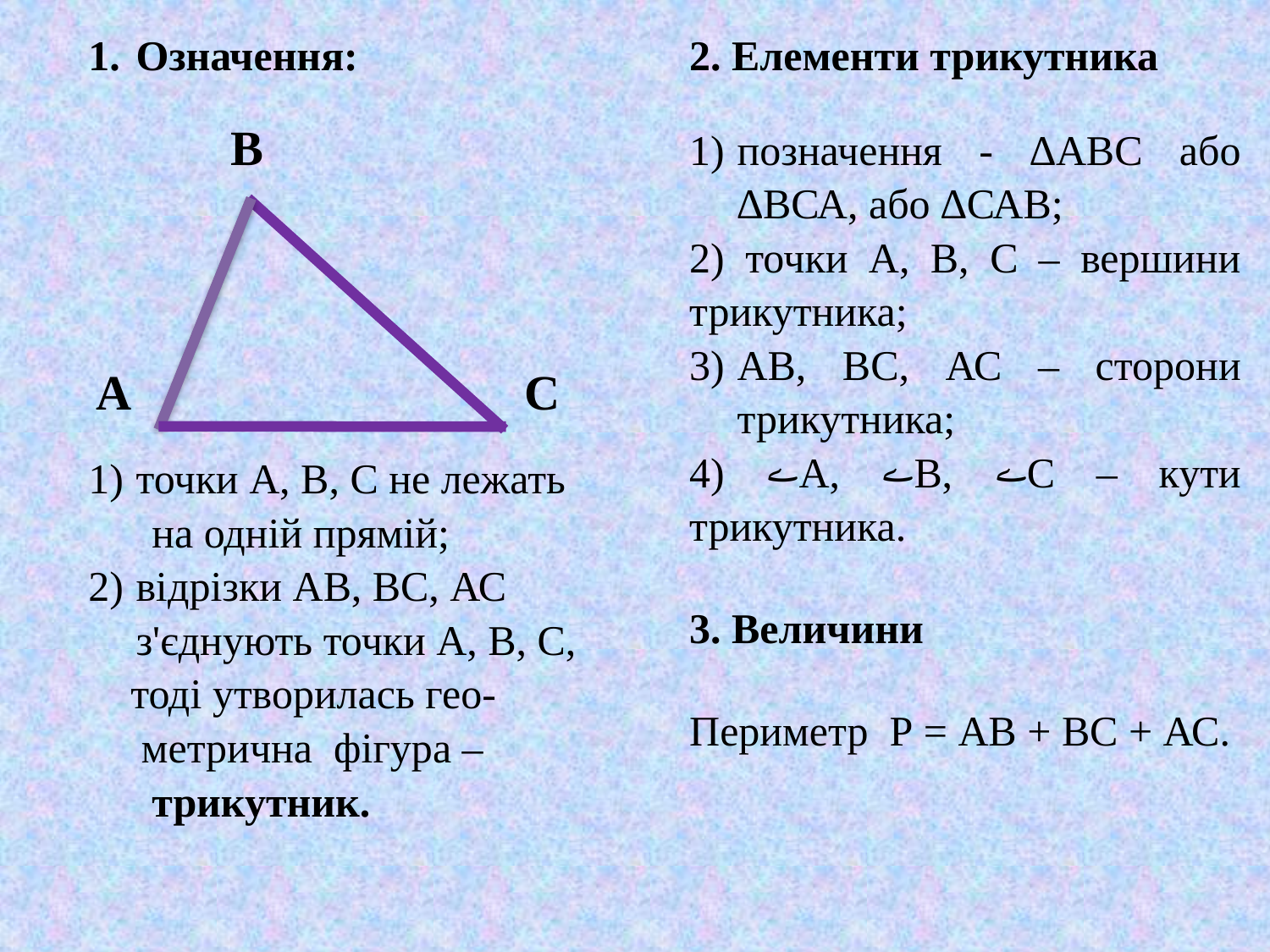

| Означення: В А С точки А, В, С не лежать на одній прямій; відрізки АВ, ВС, АС з'єднують точки А, В, С, тоді утворилась гео- метрична фігура – трикутник. | 2. Елементи трикутника позначення - ∆АВС або ∆ВСА, або ∆САВ; 2) точки А, В, С – вершини трикутника; АВ, ВС, АС – сторони трикутника; 4) ﮮА, ﮮВ, ﮮС – кути трикутника. 3. Величини Периметр Р = АВ + ВС + АС. |
| --- | --- |